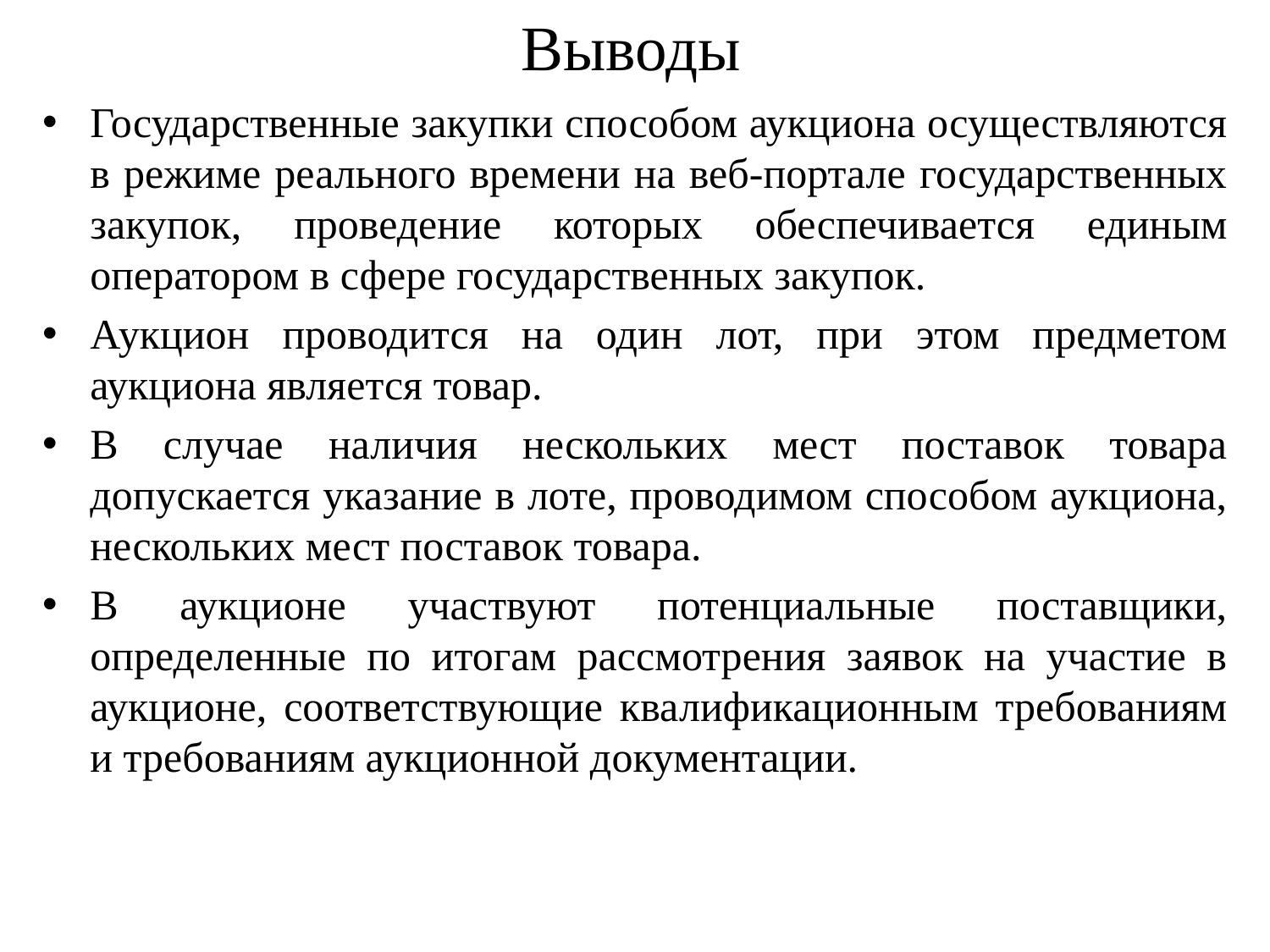

# Выводы
Государственные закупки способом аукциона осуществляются в режиме реального времени на веб-портале государственных закупок, проведение которых обеспечивается единым оператором в сфере государственных закупок.
Аукцион проводится на один лот, при этом предметом аукциона является товар.
В случае наличия нескольких мест поставок товара допускается указание в лоте, проводимом способом аукциона, нескольких мест поставок товара.
В аукционе участвуют потенциальные поставщики, определенные по итогам рассмотрения заявок на участие в аукционе, соответствующие квалификационным требованиям и требованиям аукционной документации.